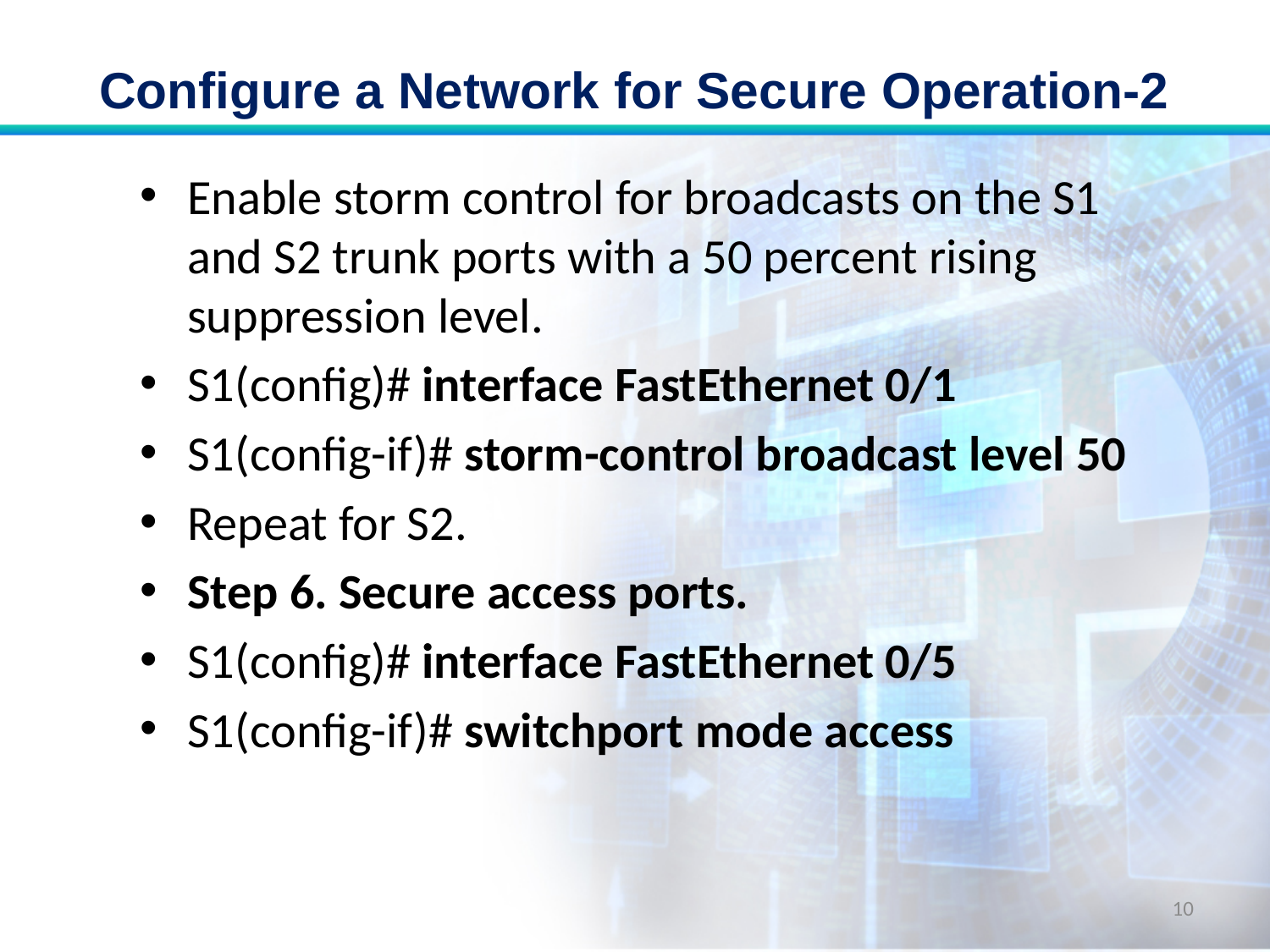

# Configure a Network for Secure Operation-2
Enable storm control for broadcasts on the S1 and S2 trunk ports with a 50 percent rising suppression level.
S1(config)# interface FastEthernet 0/1
S1(config-if)# storm-control broadcast level 50
Repeat for S2.
Step 6. Secure access ports.
S1(config)# interface FastEthernet 0/5
S1(config-if)# switchport mode access
10